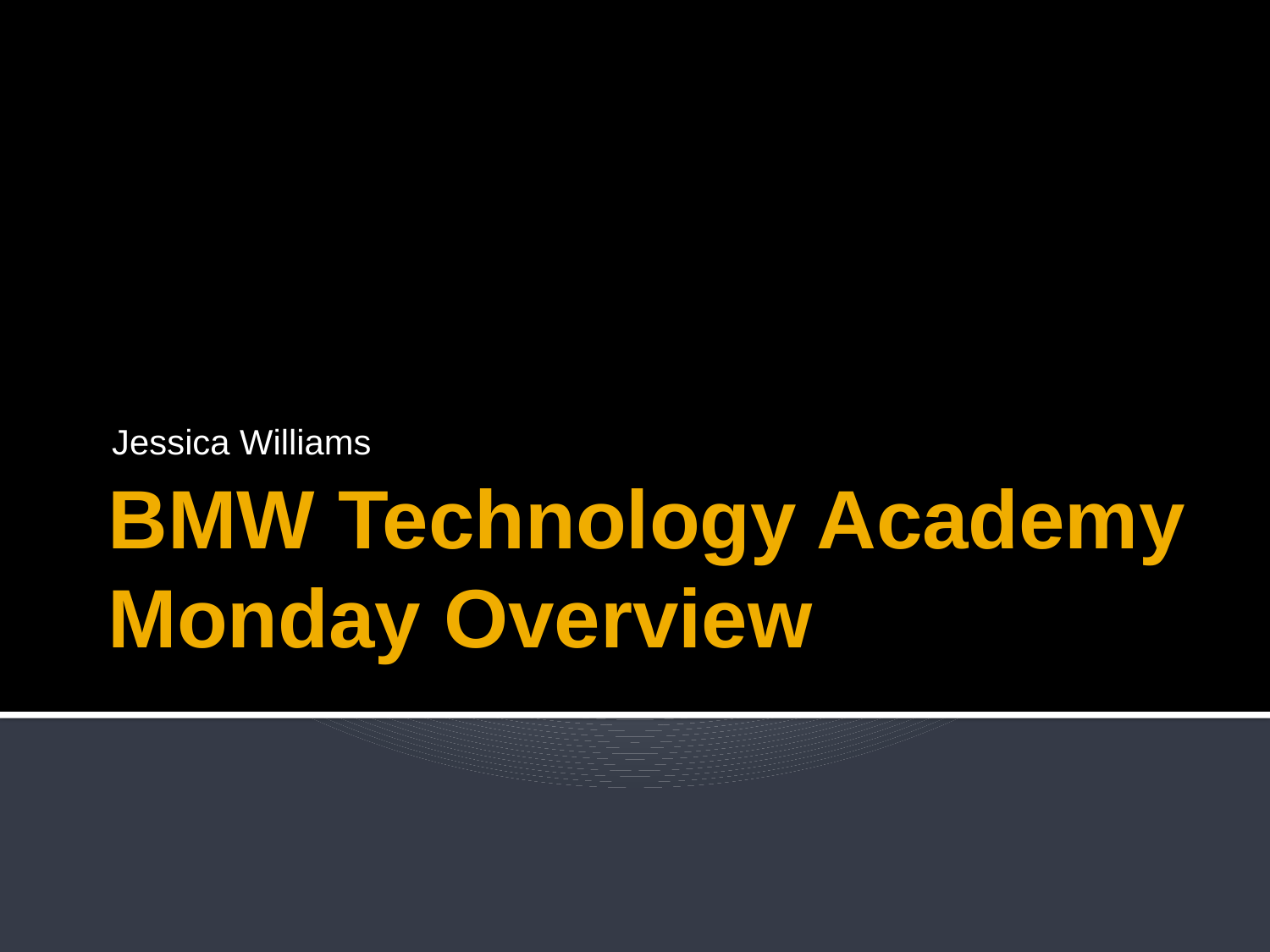

Jessica Williams
# BMW Technology Academy Monday Overview